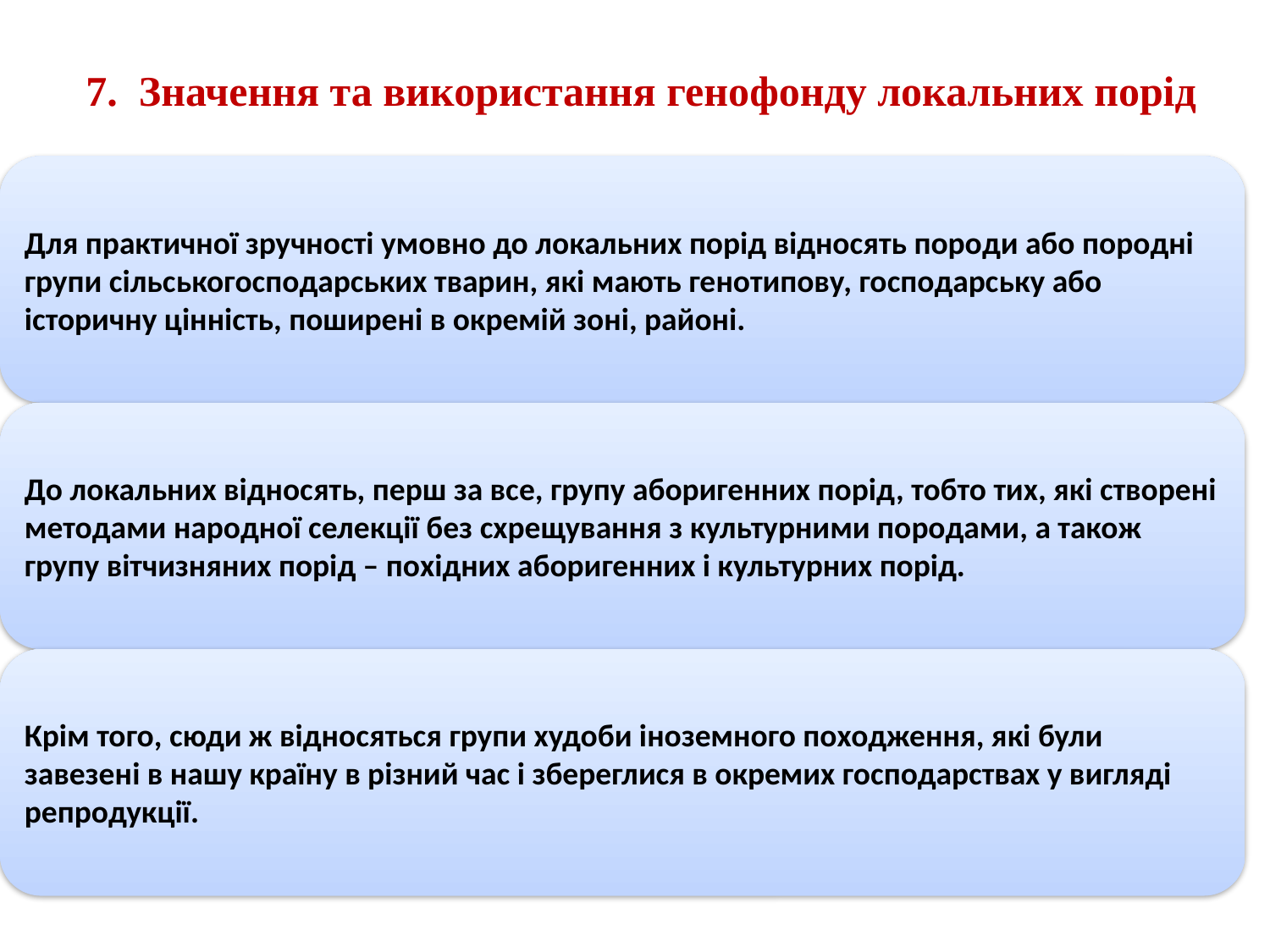

7.  Значення та використання генофонду локальних порід

Для практичної зручності умовно до локальних порід відносять породи або породні групи сільськогосподарських тварин, які мають генотипову, господарську або історичну цінність, поширені в окремій зоні, районі.
До локальних відносять, перш за все, групу аборигенних порід, тобто тих, які створені методами народної селекції без схрещування з культурними породами, а також групу вітчизняних порід – похідних аборигенних і культурних порід.
Крім того, сюди ж відносяться групи худоби іноземного походження, які були завезені в нашу країну в різний час і збереглися в окремих господарствах у вигляді репродукції.